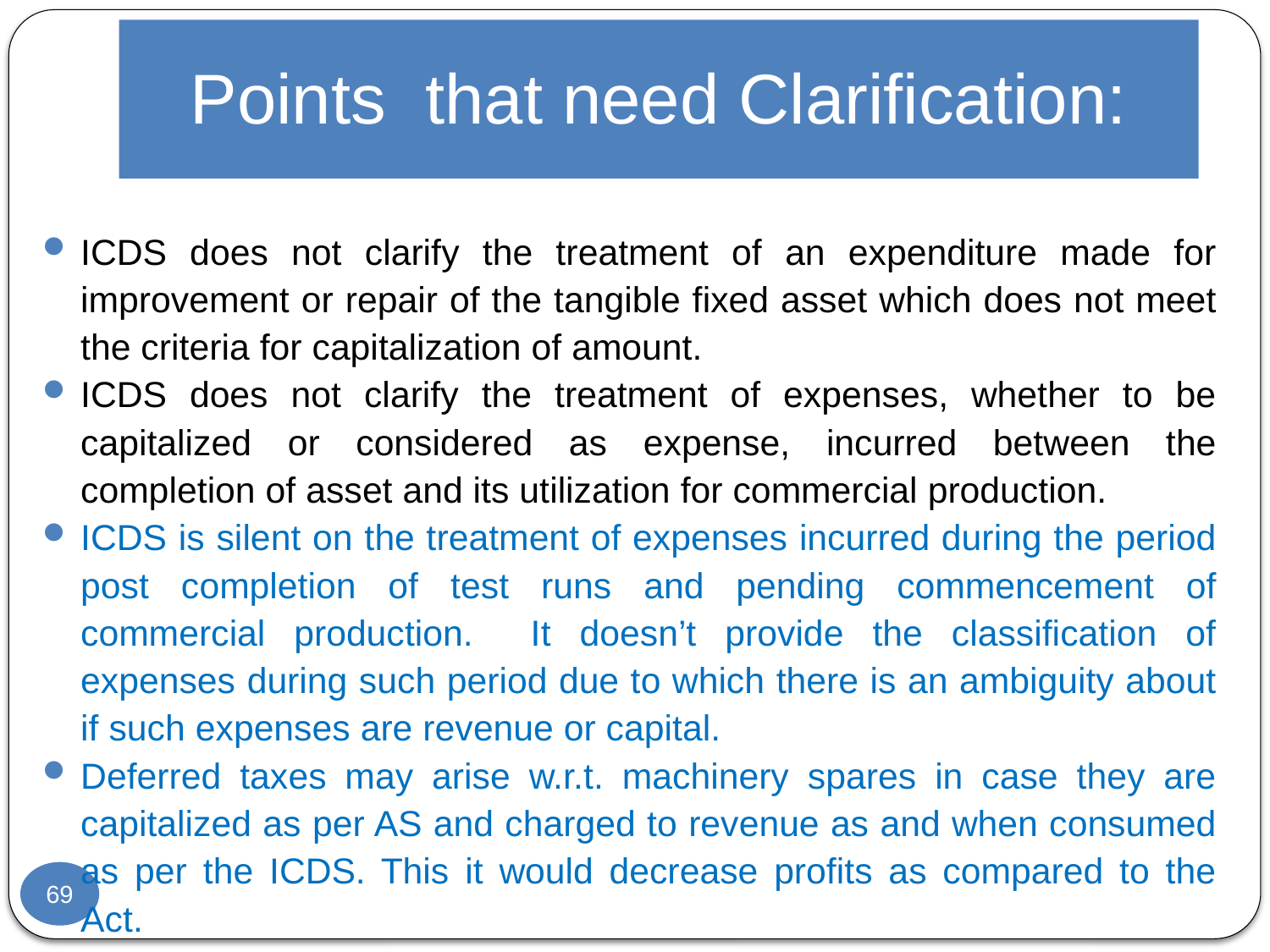

# Points  that need Clarification:
ICDS does not clarify the treatment of an expenditure made for improvement or repair of the tangible fixed asset which does not meet the criteria for capitalization of amount.
ICDS does not clarify the treatment of expenses, whether to be capitalized or considered as expense, incurred between the completion of asset and its utilization for commercial production.
ICDS is silent on the treatment of expenses incurred during the period post completion of test runs and pending commencement of commercial production.  It doesn’t provide the classification of expenses during such period due to which there is an ambiguity about if such expenses are revenue or capital.
Deferred taxes may arise w.r.t. machinery spares in case they are capitalized as per AS and charged to revenue as and when consumed as per the ICDS. This it would decrease profits as compared to the Act.
69